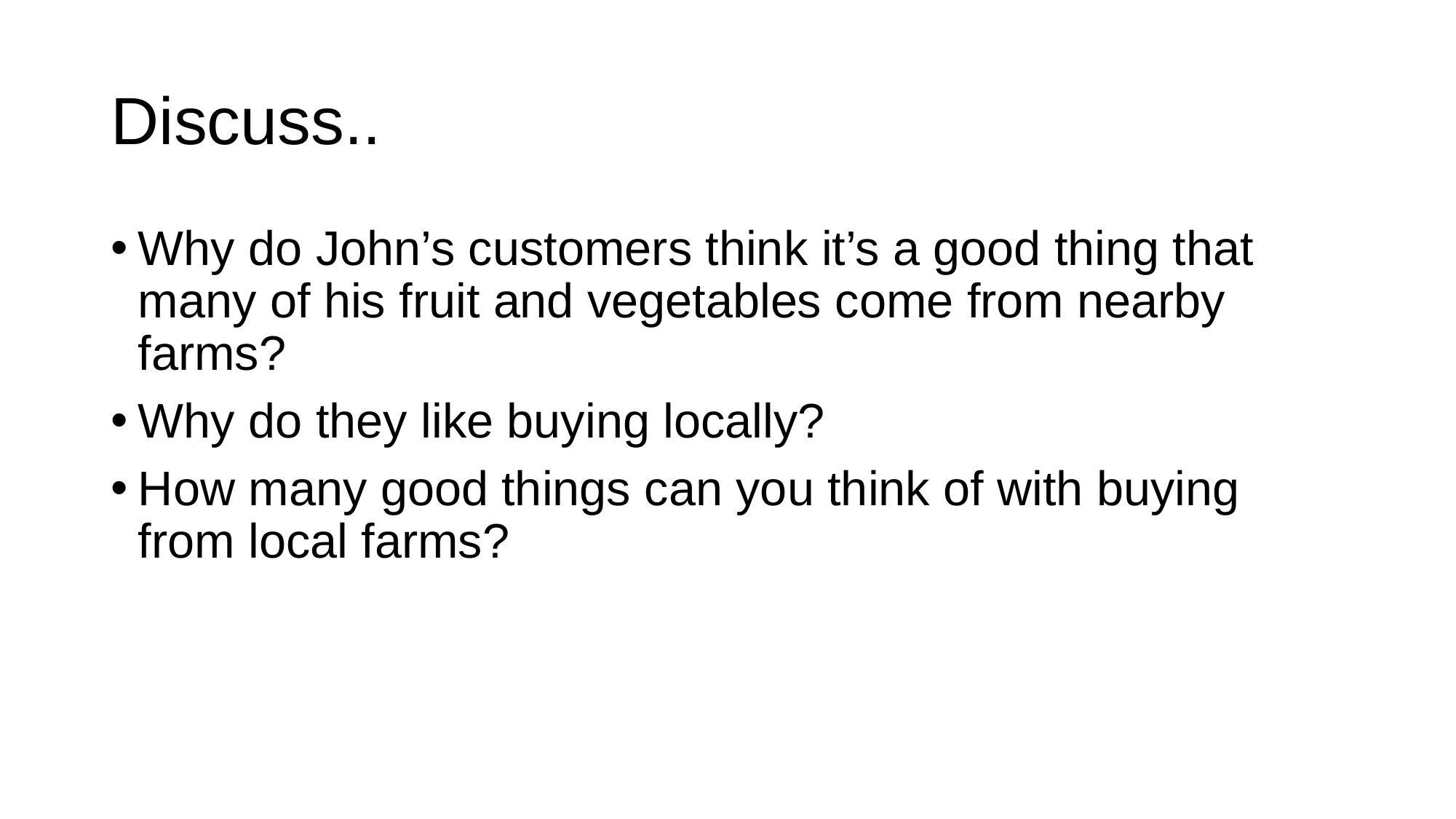

# Discuss..
Why do John’s customers think it’s a good thing that many of his fruit and vegetables come from nearby farms?
Why do they like buying locally?
How many good things can you think of with buying from local farms?